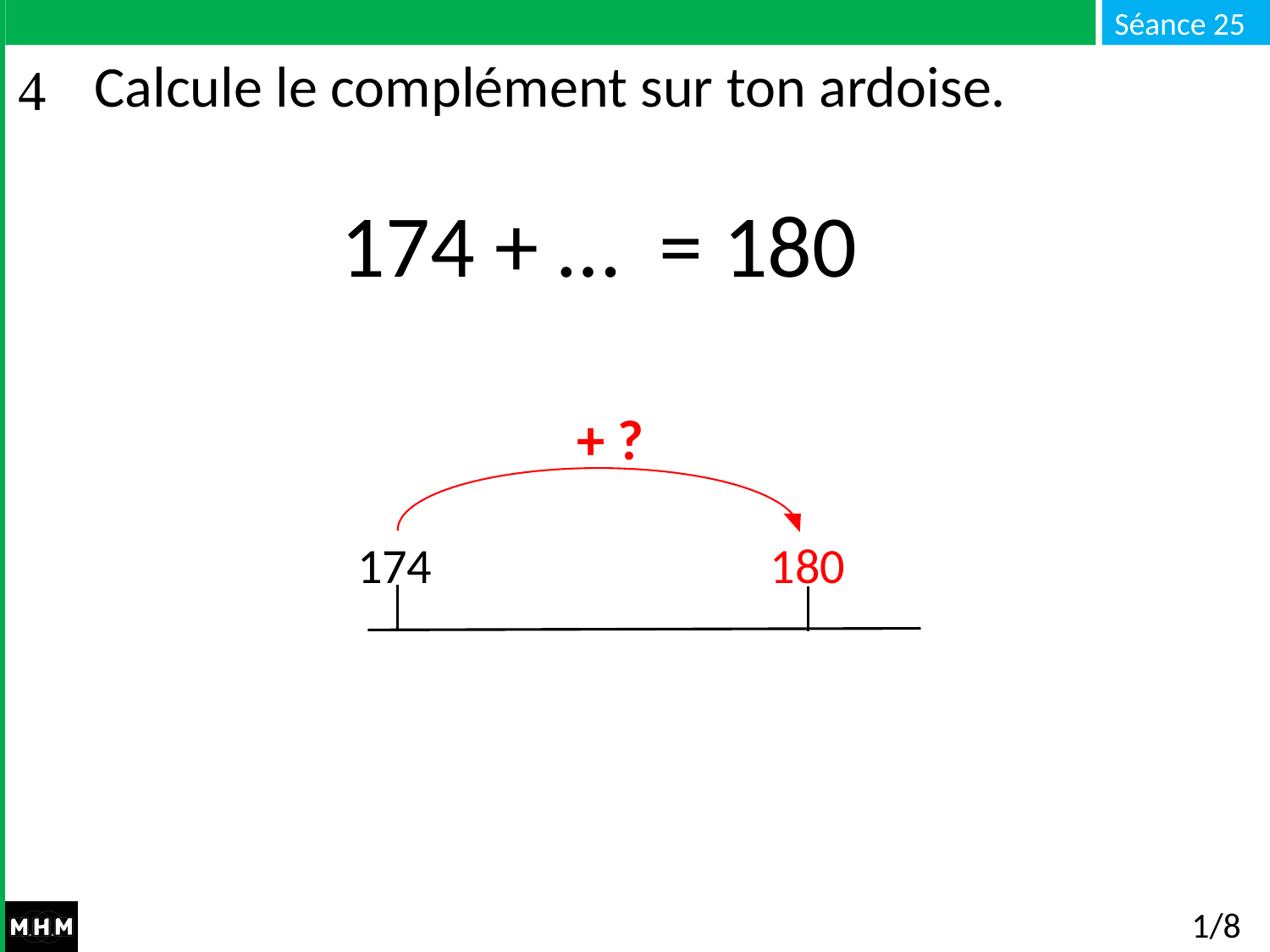

# Calcule le complément sur ton ardoise.
174 + …  = 180
+ ?

174
180
1/8